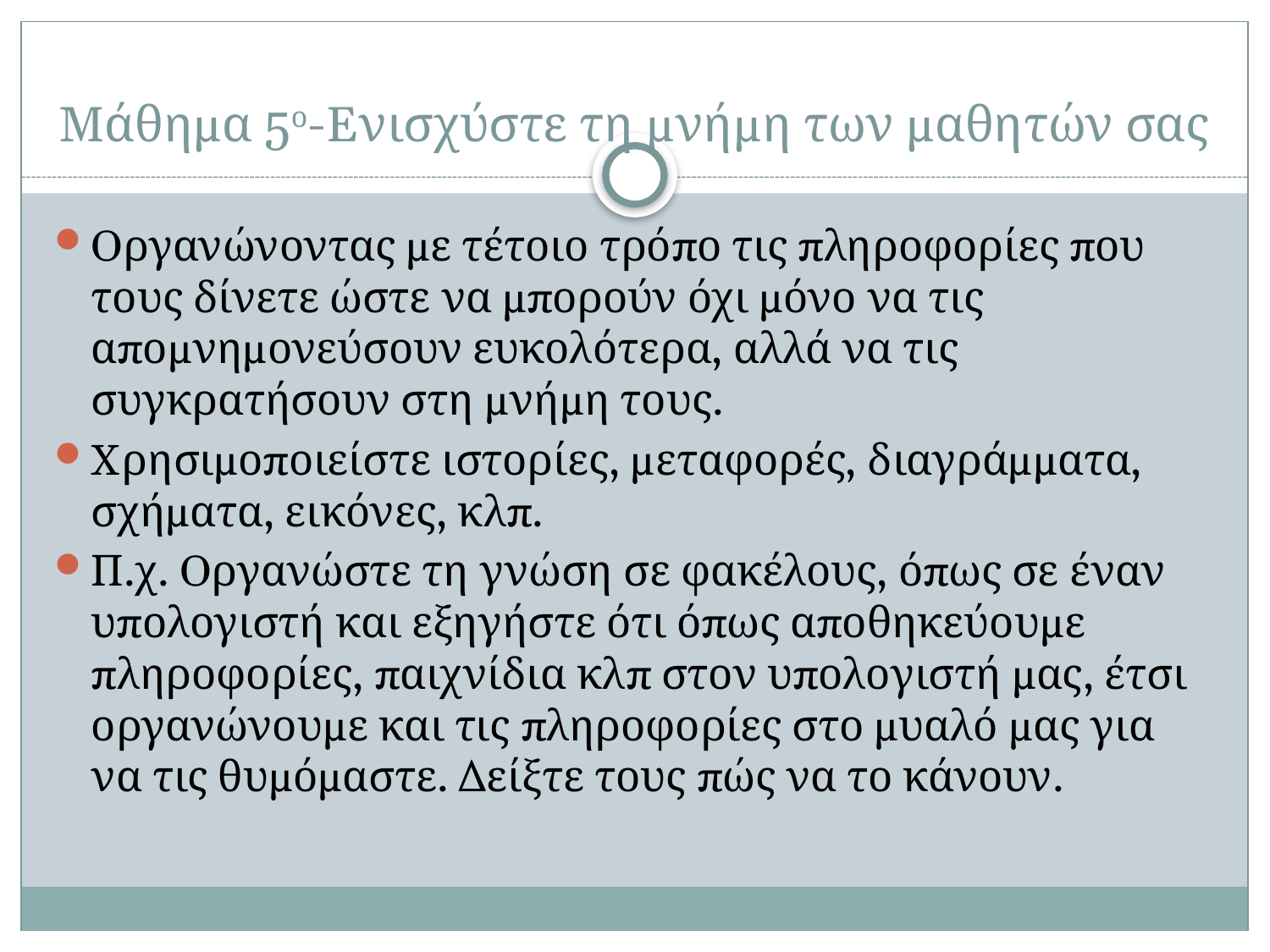

# Μάθημα 5ο-Ενισχύστε τη μνήμη των μαθητών σας
Οργανώνοντας με τέτοιο τρόπο τις πληροφορίες που τους δίνετε ώστε να μπορούν όχι μόνο να τις απομνημονεύσουν ευκολότερα, αλλά να τις συγκρατήσουν στη μνήμη τους.
Χρησιμοποιείστε ιστορίες, μεταφορές, διαγράμματα, σχήματα, εικόνες, κλπ.
Π.χ. Οργανώστε τη γνώση σε φακέλους, όπως σε έναν υπολογιστή και εξηγήστε ότι όπως αποθηκεύουμε πληροφορίες, παιχνίδια κλπ στον υπολογιστή μας, έτσι οργανώνουμε και τις πληροφορίες στο μυαλό μας για να τις θυμόμαστε. Δείξτε τους πώς να το κάνουν.